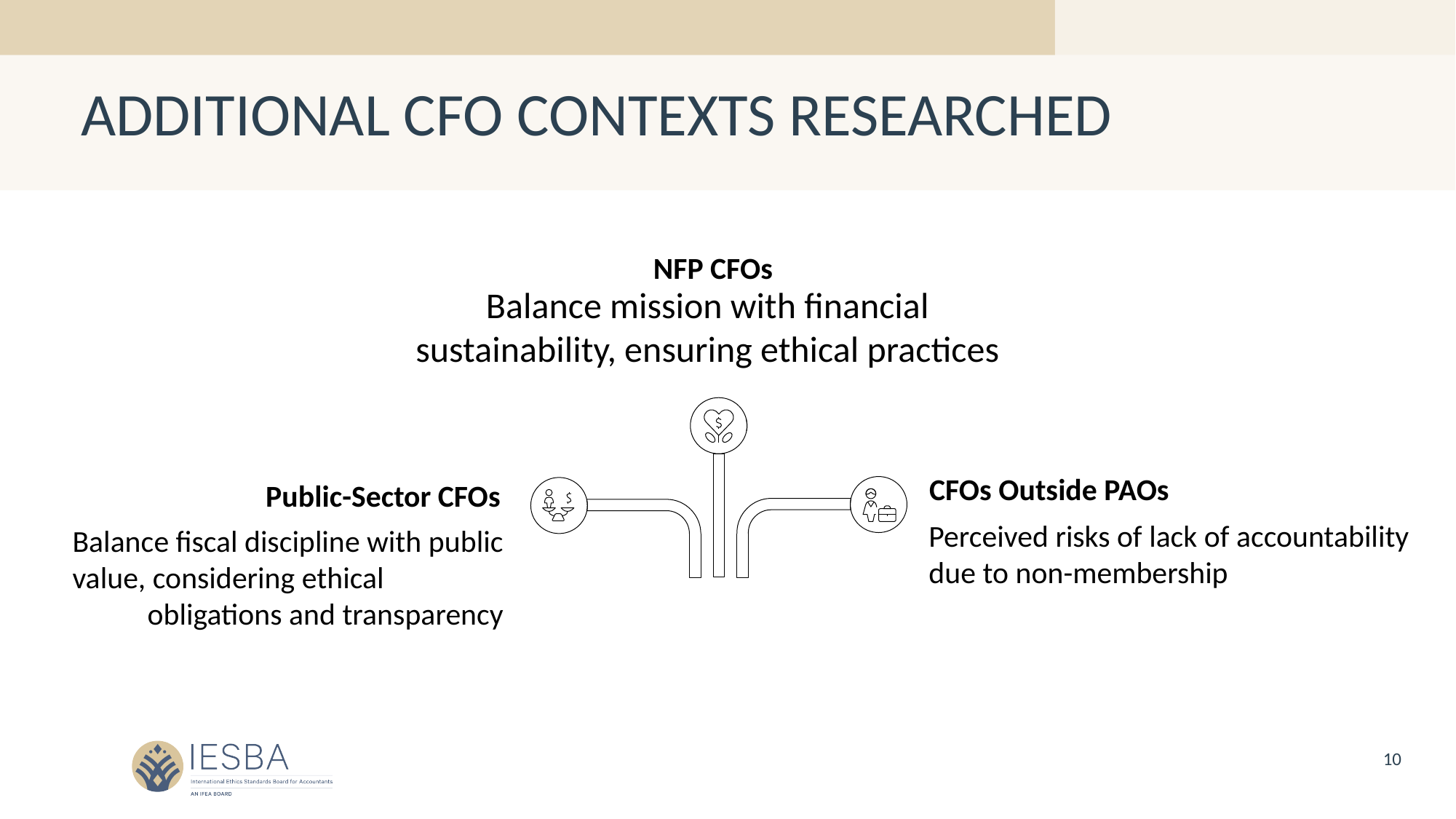

# ADDITIONAL CFO CONTEXTS RESEARCHED
NFP CFOs
Balance mission with financial sustainability, ensuring ethical practices

CFOs Outside PAOs

Public-Sector CFOs

Perceived risks of lack of accountability due to non-membership
Balance fiscal discipline with public
value, considering ethical
obligations and transparency

10